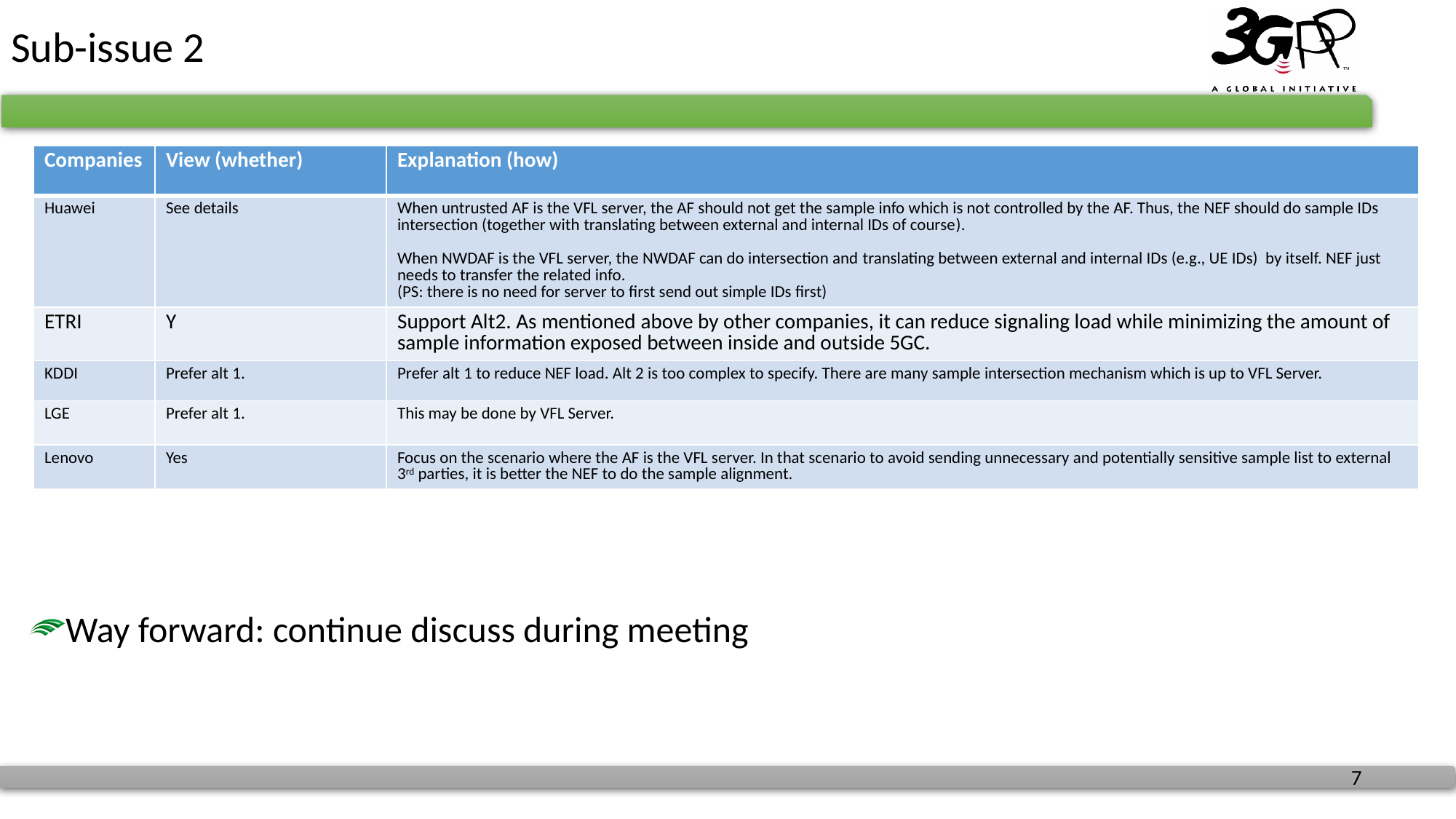

# Sub-issue 2
| Companies | View (whether) | Explanation (how) |
| --- | --- | --- |
| Huawei | See details | When untrusted AF is the VFL server, the AF should not get the sample info which is not controlled by the AF. Thus, the NEF should do sample IDs intersection (together with translating between external and internal IDs of course). When NWDAF is the VFL server, the NWDAF can do intersection and translating between external and internal IDs (e.g., UE IDs) by itself. NEF just needs to transfer the related info. (PS: there is no need for server to first send out simple IDs first) |
| ETRI | Y | Support Alt2. As mentioned above by other companies, it can reduce signaling load while minimizing the amount of sample information exposed between inside and outside 5GC. |
| KDDI | Prefer alt 1. | Prefer alt 1 to reduce NEF load. Alt 2 is too complex to specify. There are many sample intersection mechanism which is up to VFL Server. |
| LGE | Prefer alt 1. | This may be done by VFL Server. |
| Lenovo | Yes | Focus on the scenario where the AF is the VFL server. In that scenario to avoid sending unnecessary and potentially sensitive sample list to external 3rd parties, it is better the NEF to do the sample alignment. |
Way forward: continue discuss during meeting